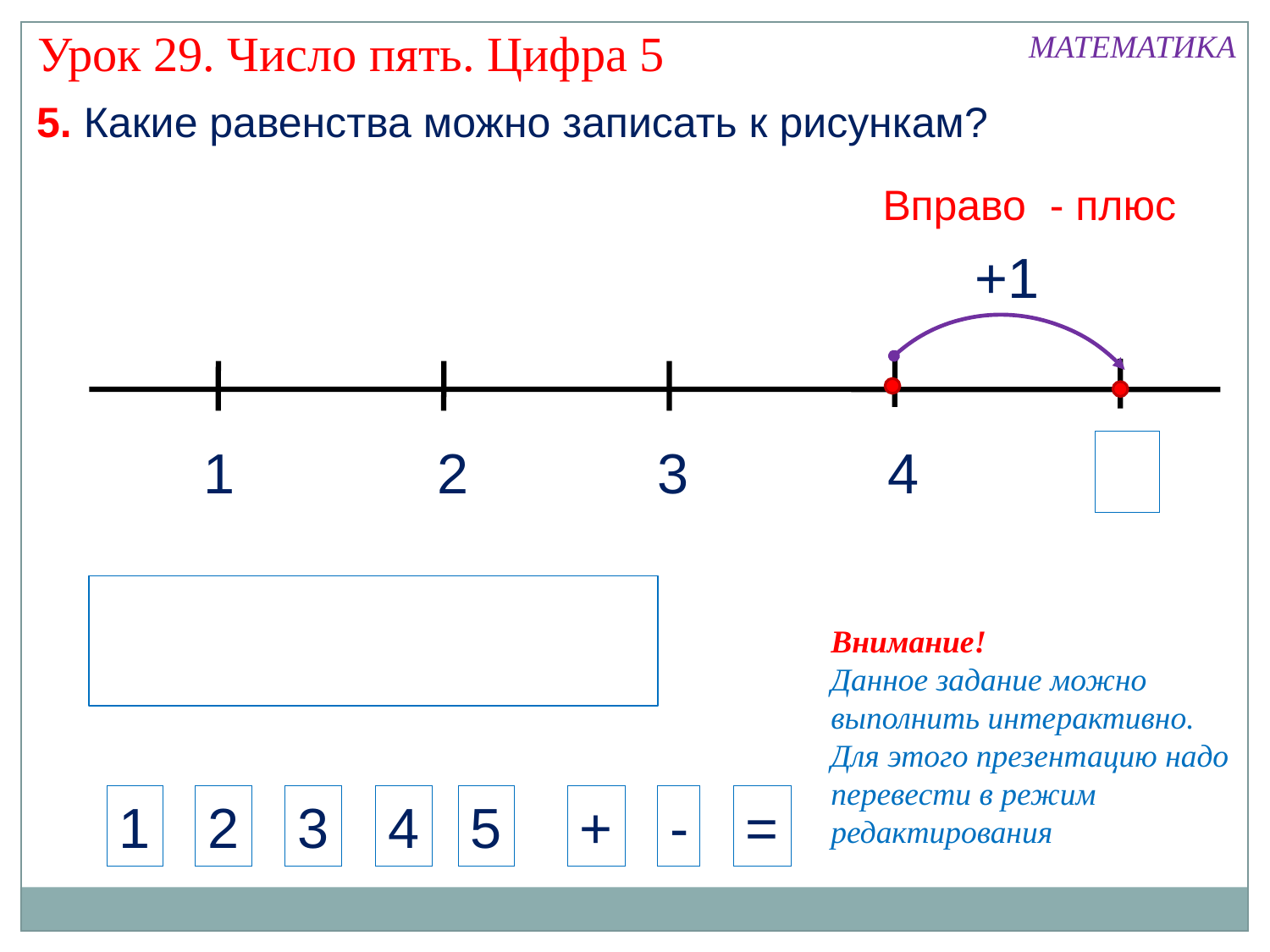

Урок 29. Число пять. Цифра 5
МАТЕМАТИКА
5. Какие равенства можно записать к рисункам?
Вправо  - плюс
+1

1
2
3
4

Внимание!
Данное задание можно выполнить интерактивно.
Для этого презентацию надо перевести в режим редактирования
1
2
3
4
5
+
-
=